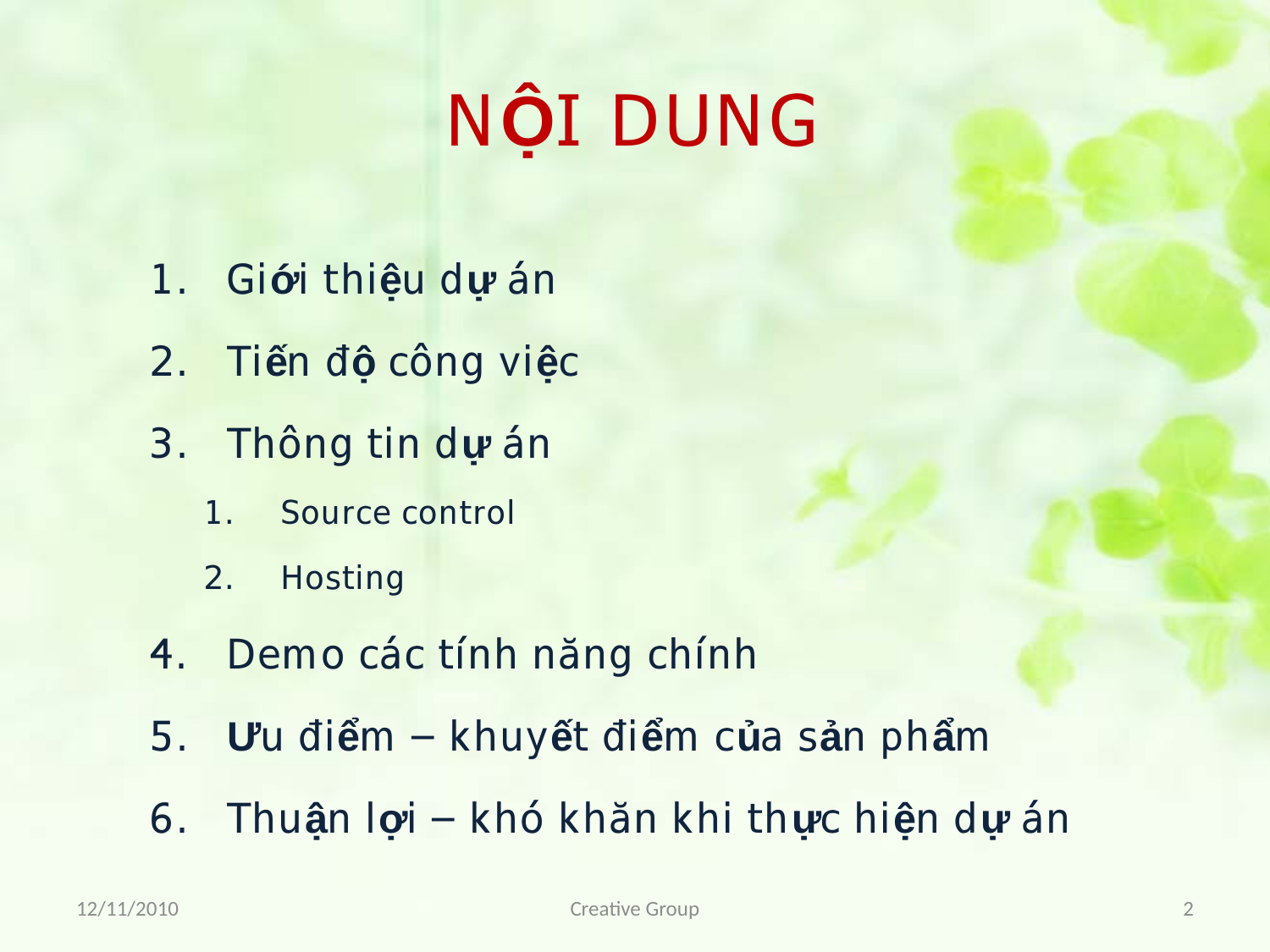

# NỘI DUNG
Giới thiệu dự án
Tiến độ công việc
Thông tin dự án
Source control
Hosting
Demo các tính năng chính
Ưu điểm – khuyết điểm của sản phẩm
Thuận lợi – khó khăn khi thực hiện dự án
12/11/2010
Creative Group
2